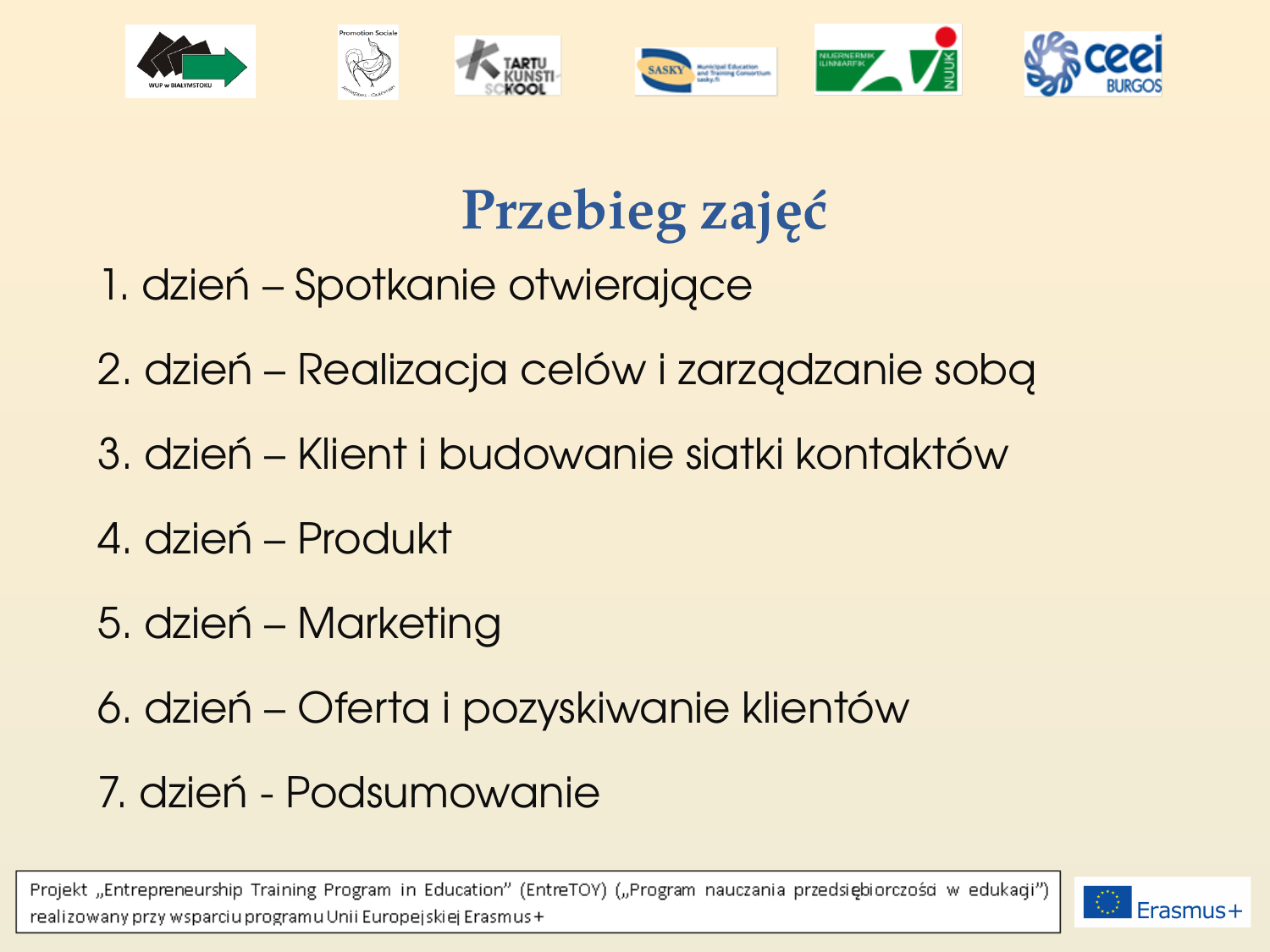

# Przebieg zajęć
1. dzień – Spotkanie otwierające
2. dzień – Realizacja celów i zarządzanie sobą
3. dzień – Klient i budowanie siatki kontaktów
4. dzień – Produkt
5. dzień – Marketing
6. dzień – Oferta i pozyskiwanie klientów
7. dzień - Podsumowanie